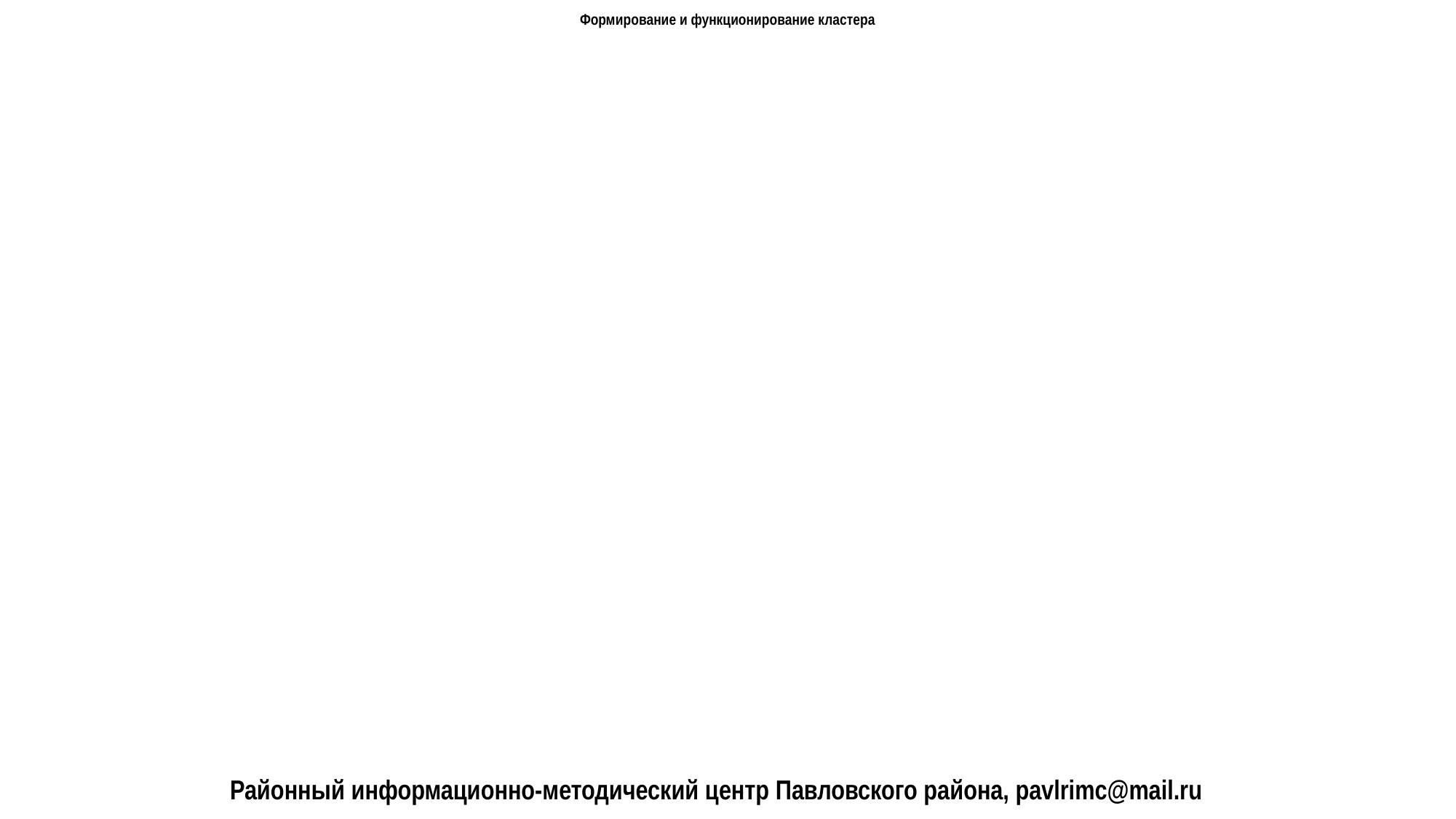

# Формирование и функционирование кластера

Районный информационно-методический центр Павловского района, pavlrimc@mail.ru